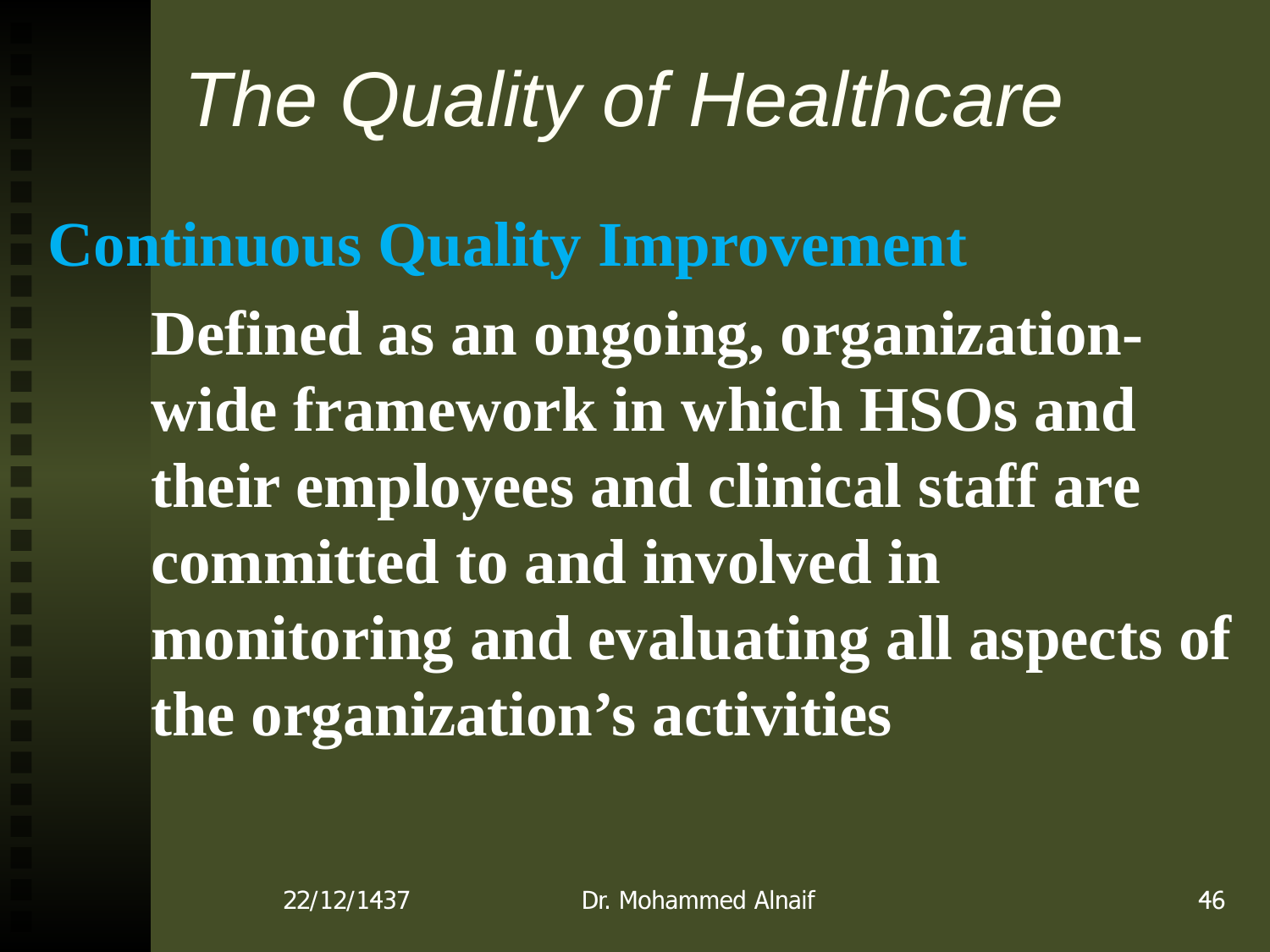

# The Quality of Healthcare
Continuous Quality Improvement
Defined as an ongoing, organization-wide framework in which HSOs and their employees and clinical staff are committed to and involved in monitoring and evaluating all aspects of the organization’s activities

22/12/1437
Dr. Mohammed Alnaif
46